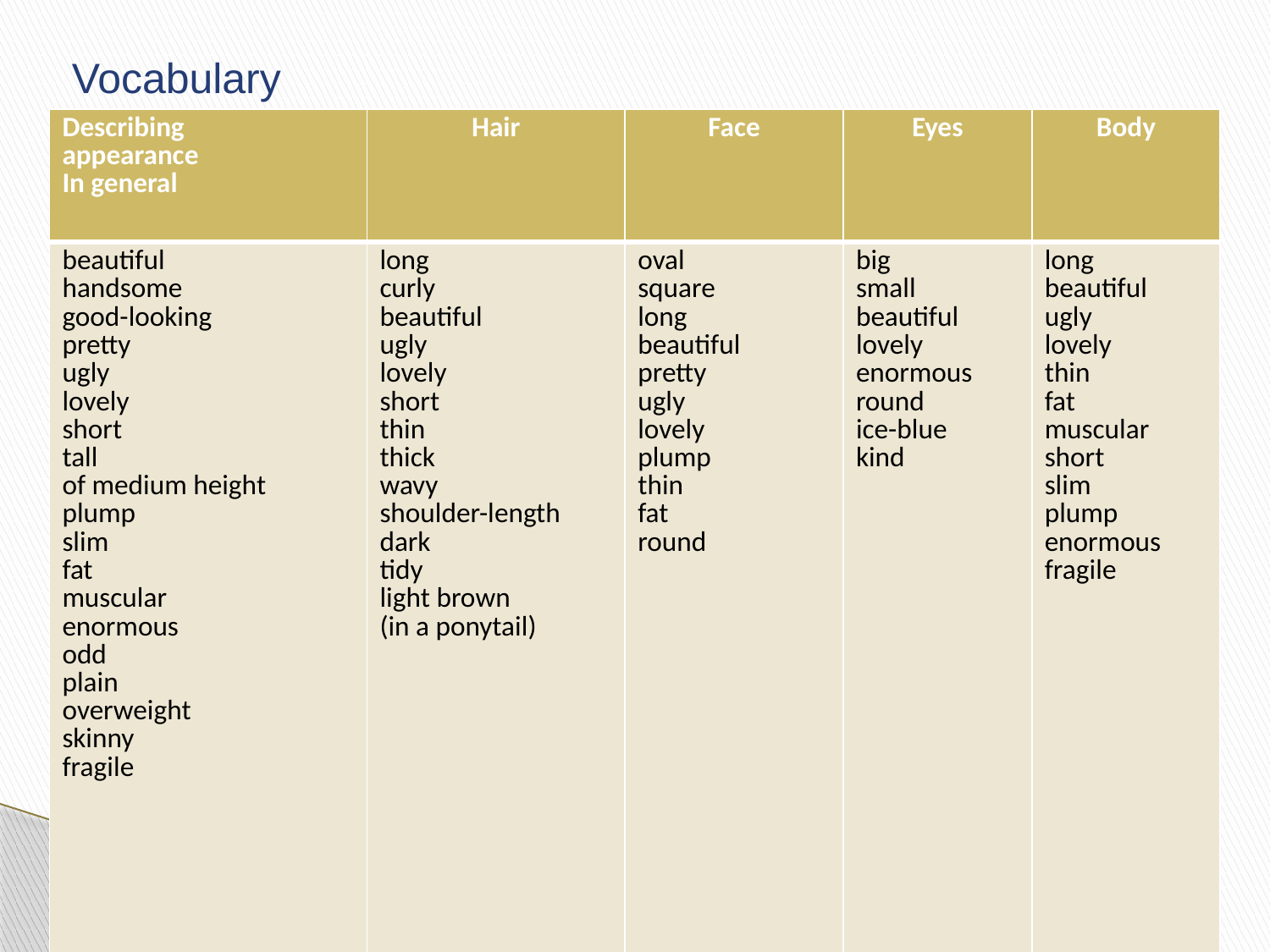

# Vocabulary
| Describing appearance In general | Hair | Face | Eyes | Body |
| --- | --- | --- | --- | --- |
| beautiful handsome good-looking pretty ugly lovely short tall of medium height plump slim fat muscular enormous odd plain overweight skinny fragile | long curly beautiful ugly lovely short thin thick wavy shoulder-length dark tidy light brown (in a ponytail) | oval square long beautiful pretty ugly lovely plump thin fat round | big small beautiful lovely enormous round ice-blue kind | long beautiful ugly lovely thin fat muscular short slim plump enormous fragile |